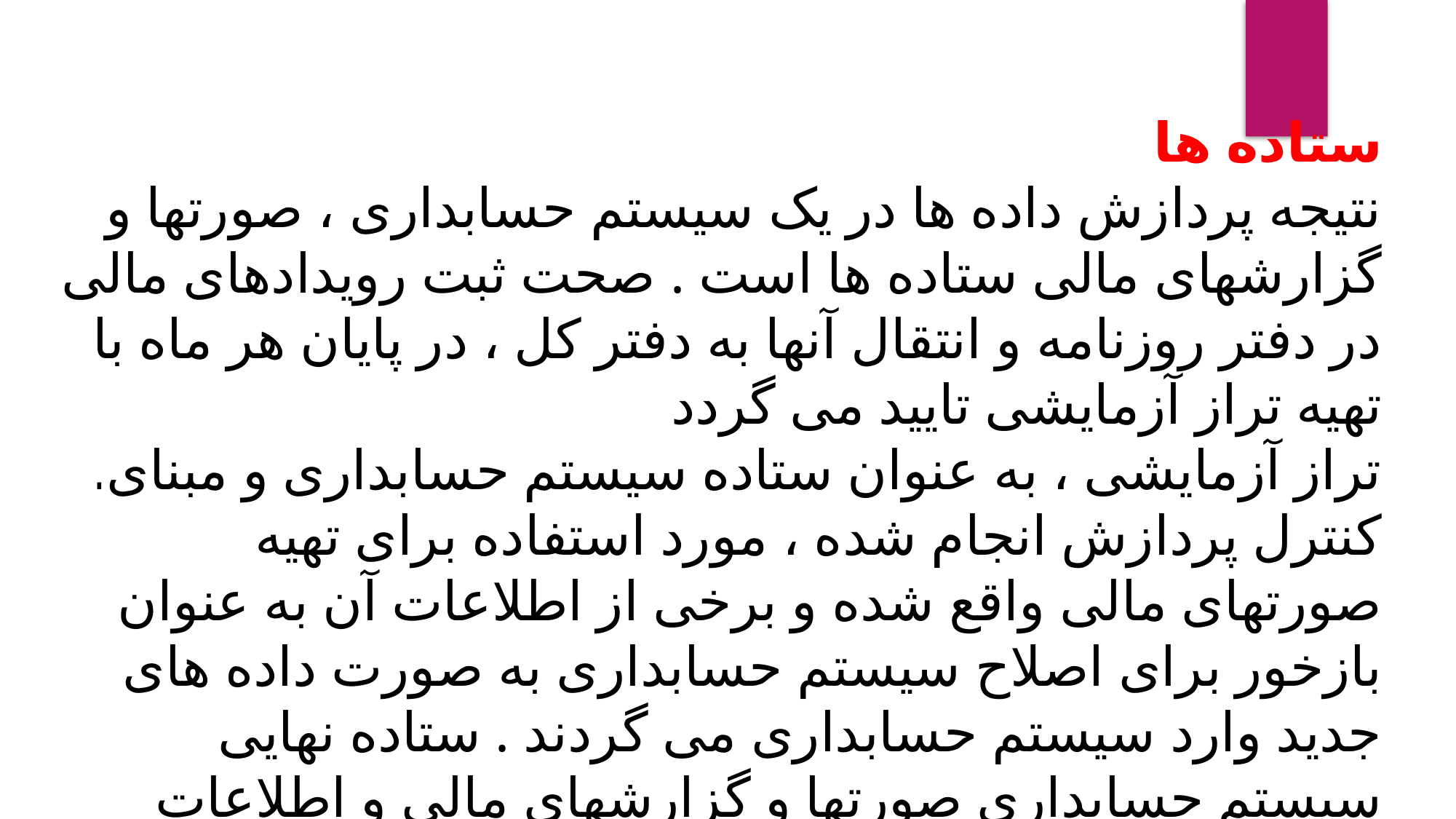

ستاده ها
نتیجه پردازش داده ها در یک سیستم حسابداری ، صورتها و گزارشهای مالی ستاده ها است . صحت ثبت رویدادهای مالی در دفتر روزنامه و انتقال آنها به دفتر کل ، در پایان هر ماه با تهیه تراز آزمایشی تایید می گردد
.تراز آزمایشی ، به عنوان ستاده سیستم حسابداری و مبنای کنترل پردازش انجام شده ، مورد استفاده برای تهیه صورتهای مالی واقع شده و برخی از اطلاعات آن به عنوان بازخور برای اصلاح سیستم حسابداری به صورت داده های جدید وارد سیستم حسابداری می گردند . ستاده نهایی سیستم حسابداری صورتها و گزارشهای مالی و اطلاعات ارائه شده در آنها است